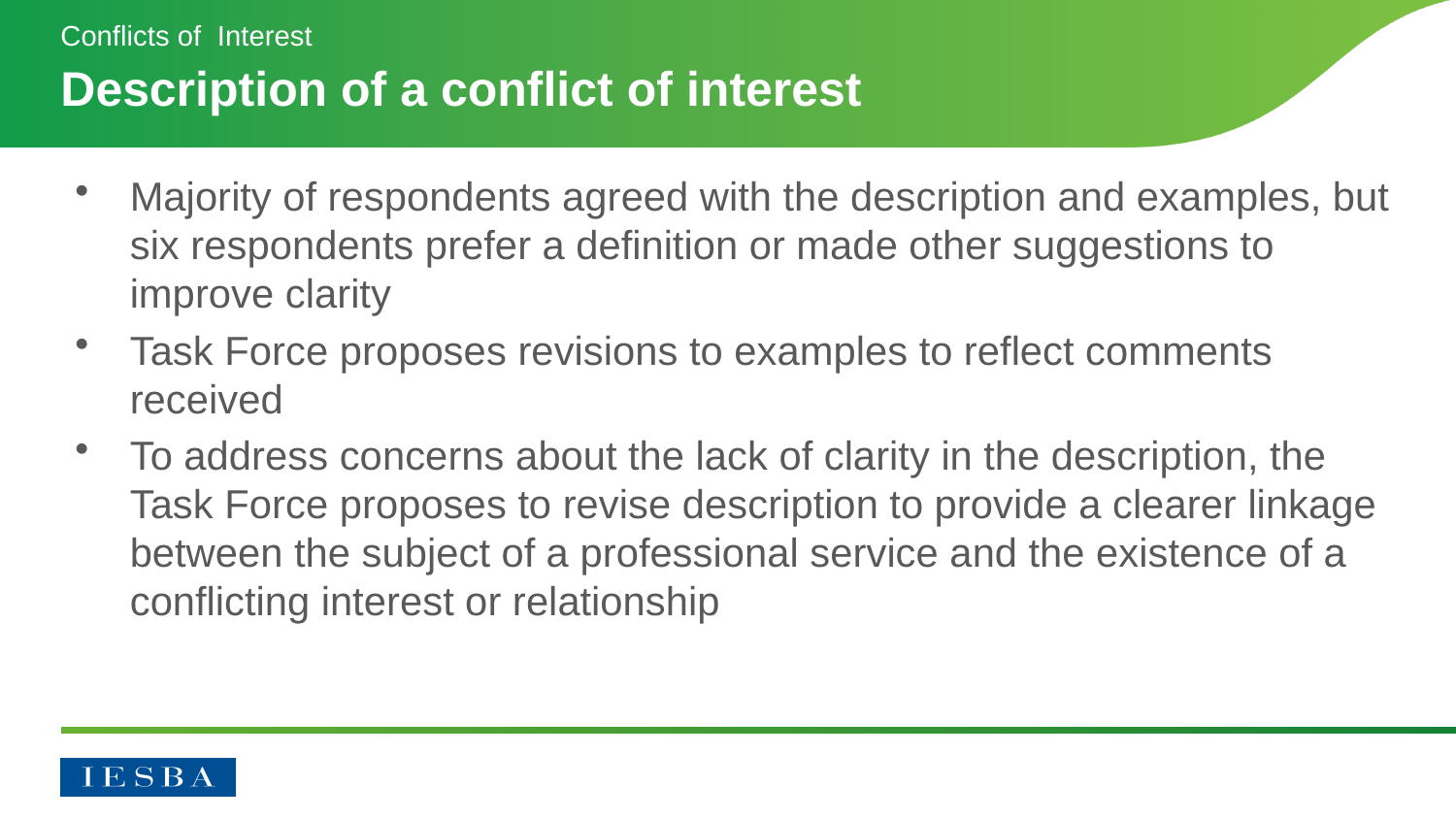

Conflicts of  Interest

# Description of a conflict of interest
Majority of respondents agreed with the description and examples, but six respondents prefer a definition or made other suggestions to improve clarity
Task Force proposes revisions to examples to reflect comments received
To address concerns about the lack of clarity in the description, the Task Force proposes to revise description to provide a clearer linkage between the subject of a professional service and the existence of a conflicting interest or relationship